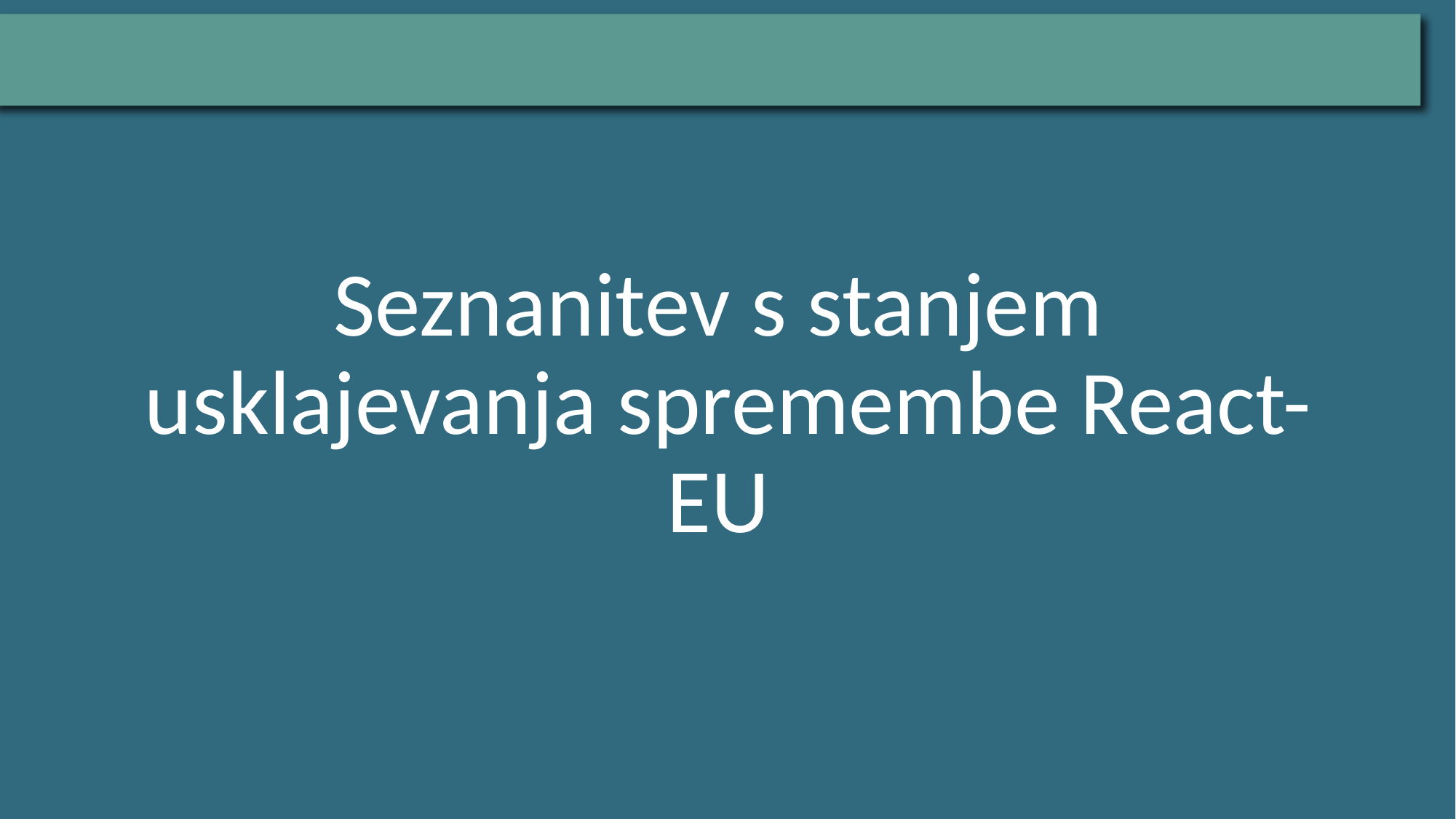

# Seznanitev s stanjem usklajevanja spremembe React-EU